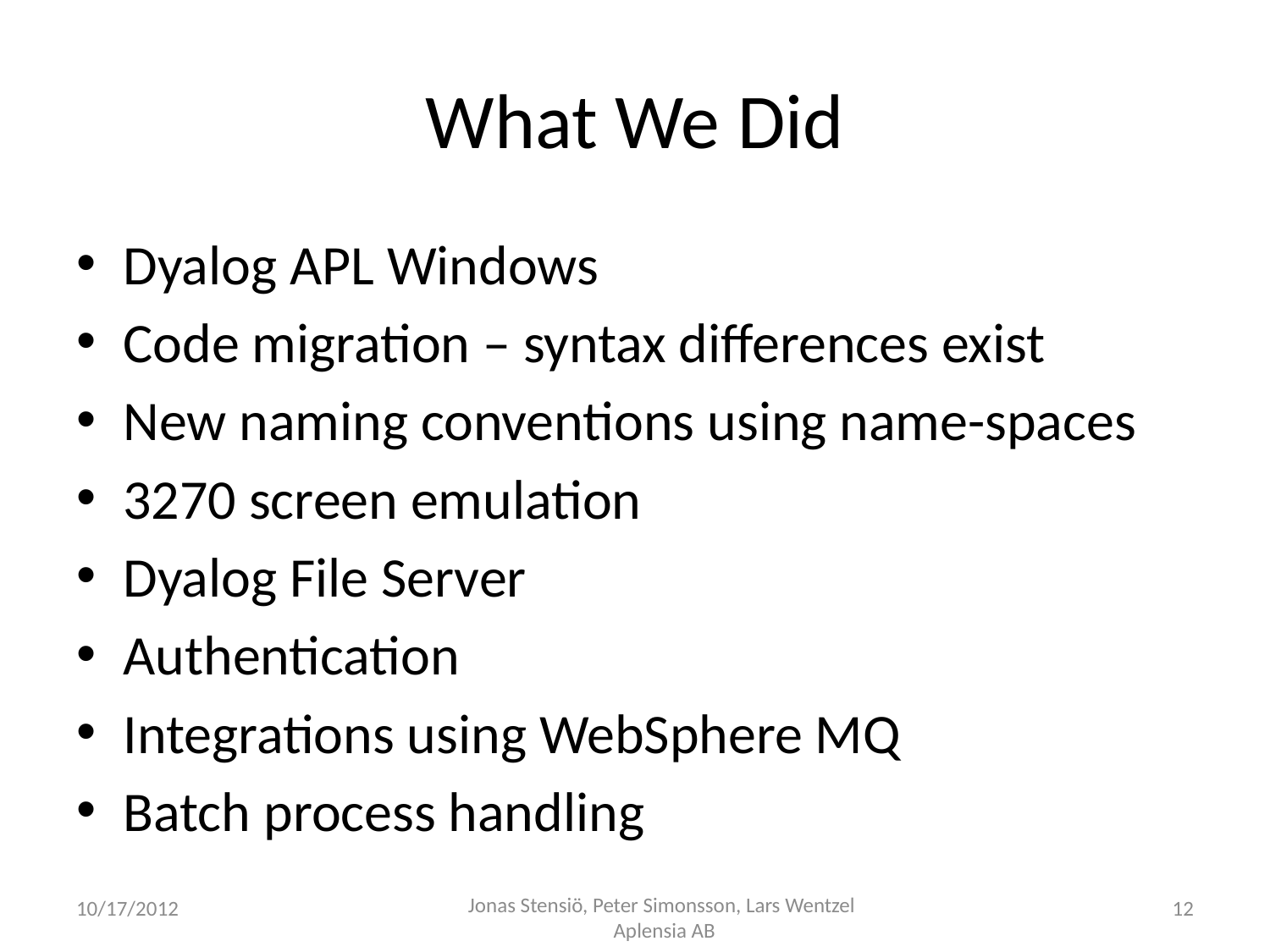

# What We Did
Dyalog APL Windows
Code migration – syntax differences exist
New naming conventions using name-spaces
3270 screen emulation
Dyalog File Server
Authentication
Integrations using WebSphere MQ
Batch process handling

10/17/2012
Jonas Stensiö, Peter Simonsson, Lars Wentzel  Aplensia AB
12